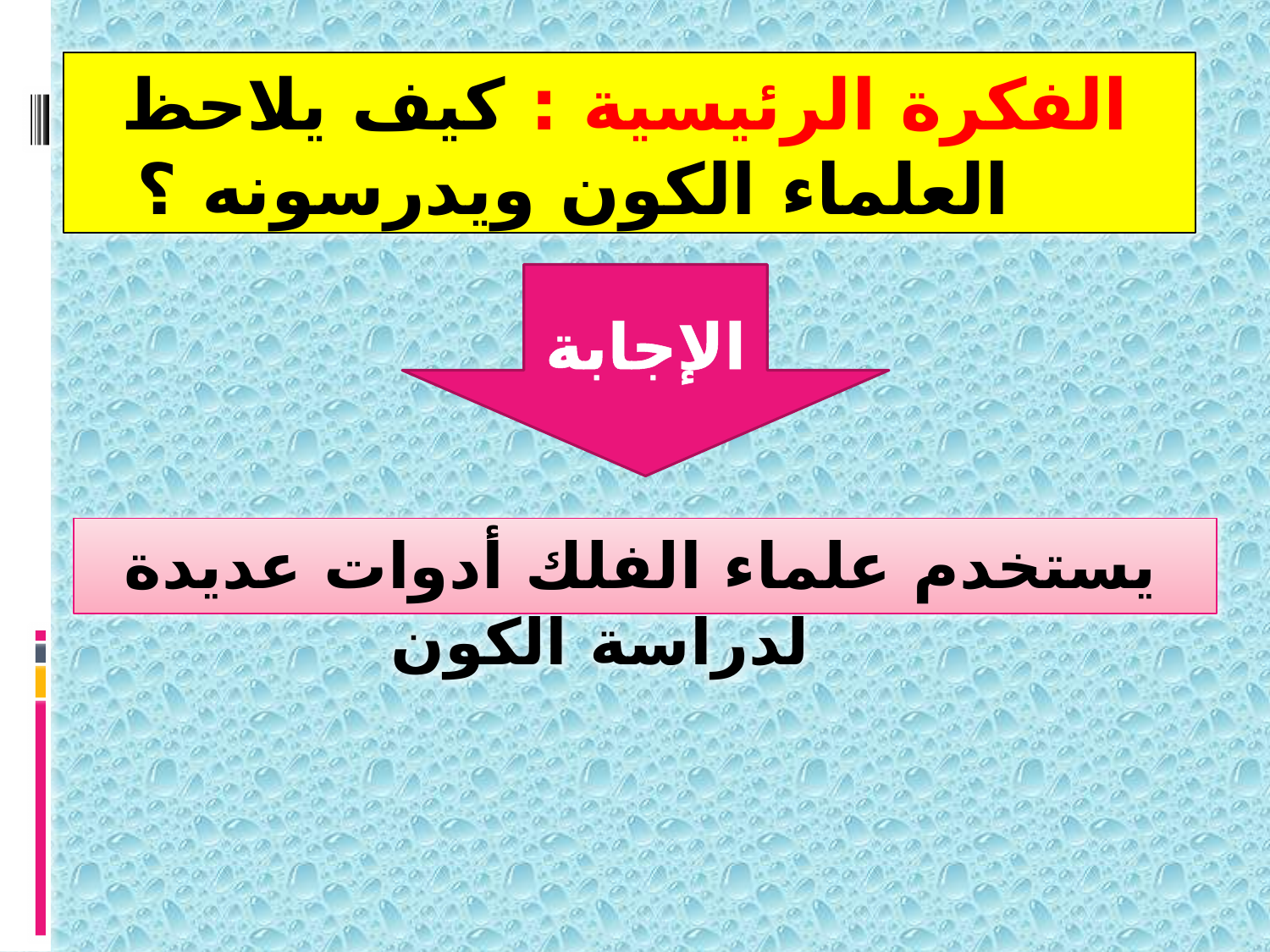

الفكرة الرئيسية : كيف يلاحظ العلماء الكون ويدرسونه ؟
الإجابة
يستخدم علماء الفلك أدوات عديدة لدراسة الكون